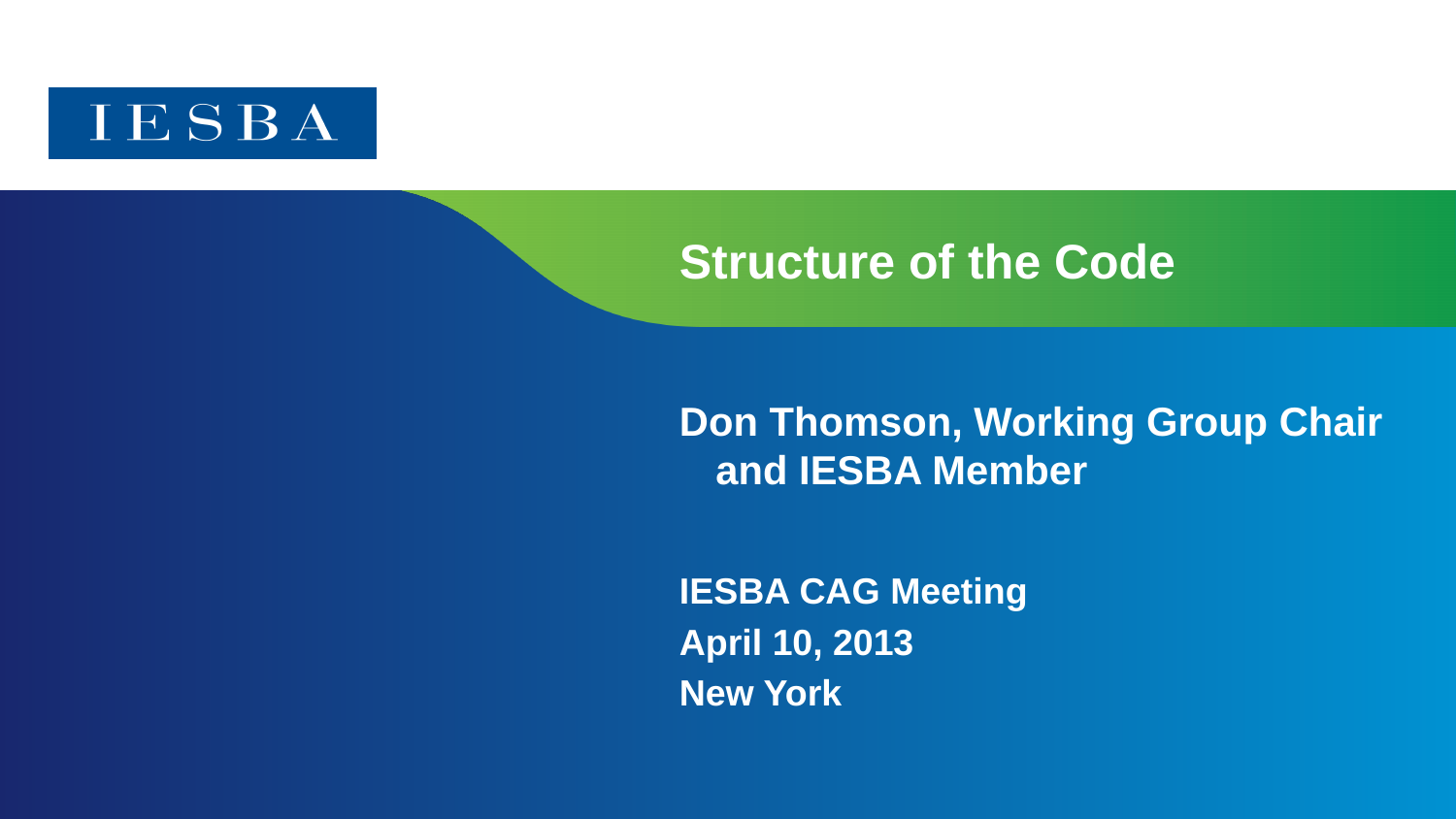

# Structure of the Code
Don Thomson, Working Group Chair and IESBA Member

IESBA CAG Meeting
April 10, 2013
New York